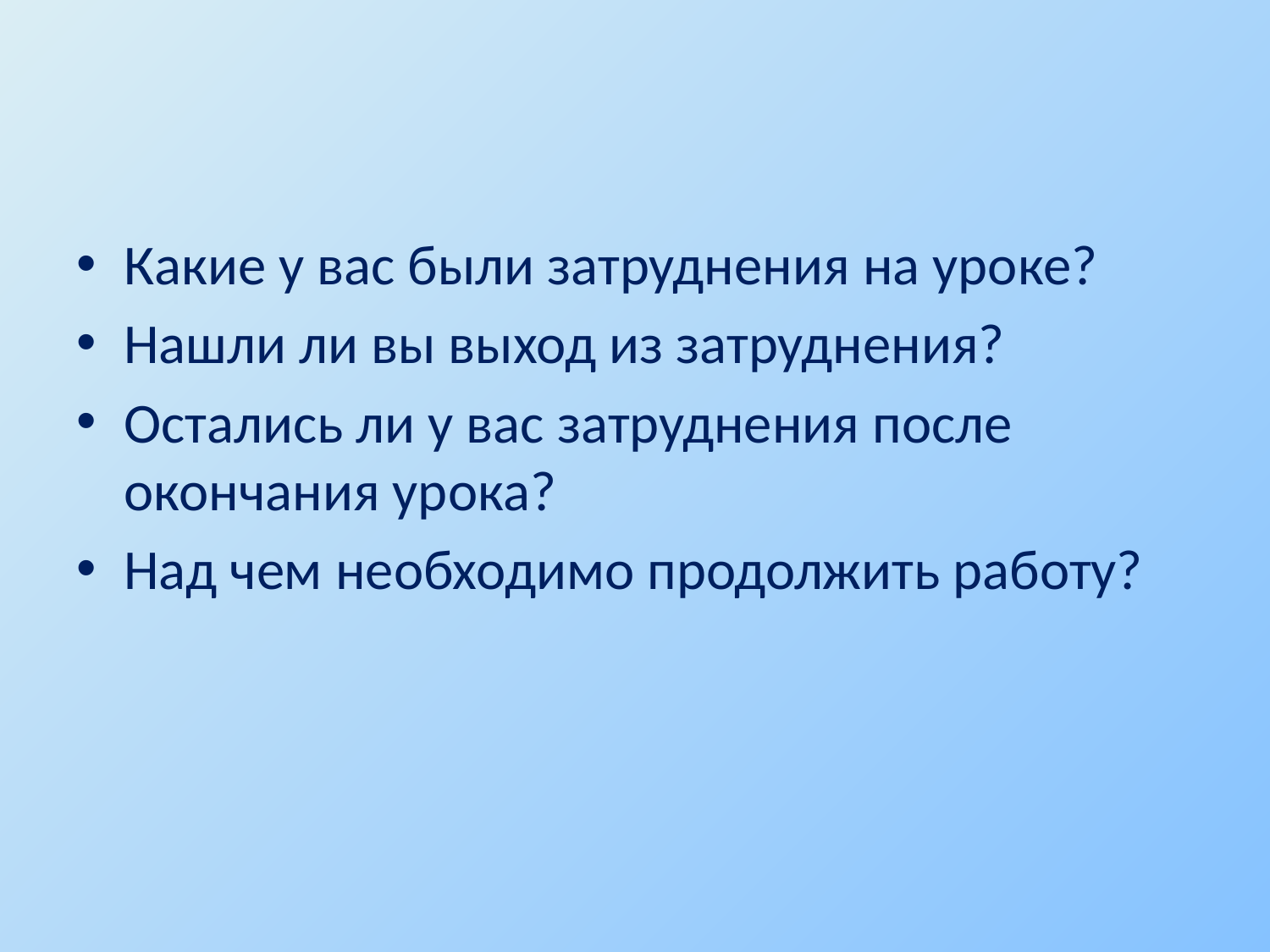

Какие у вас были затруднения на уроке?
Нашли ли вы выход из затруднения?
Остались ли у вас затруднения после окончания урока?
Над чем необходимо продолжить работу?